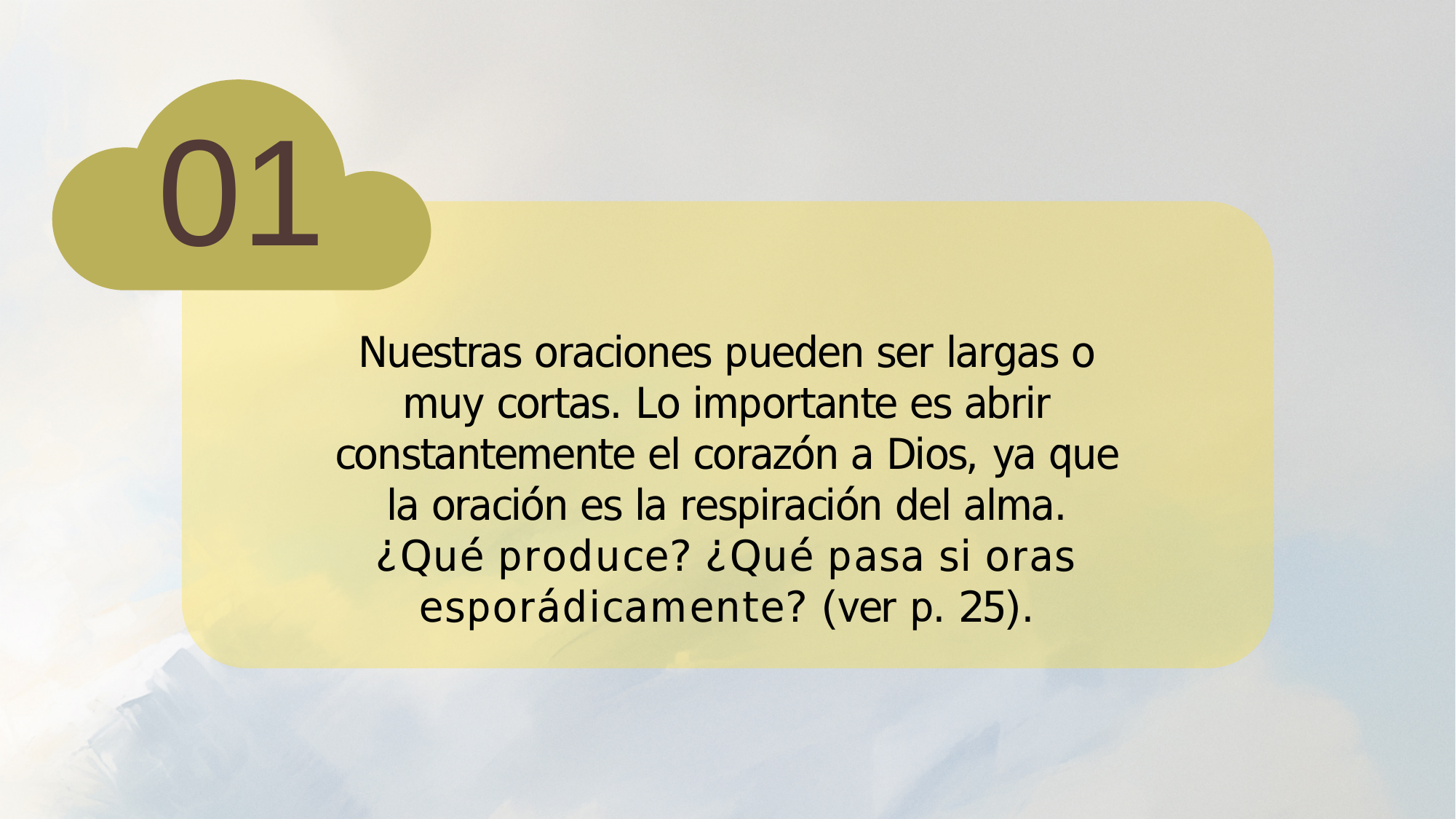

01

Nuestras oraciones pueden ser largas o muy cortas. Lo importante es abrir constantemente el corazón a Dios, ya que la oración es la respiración del alma. ¿Qué produce? ¿Qué pasa si oras esporádicamente? (ver p. 25).